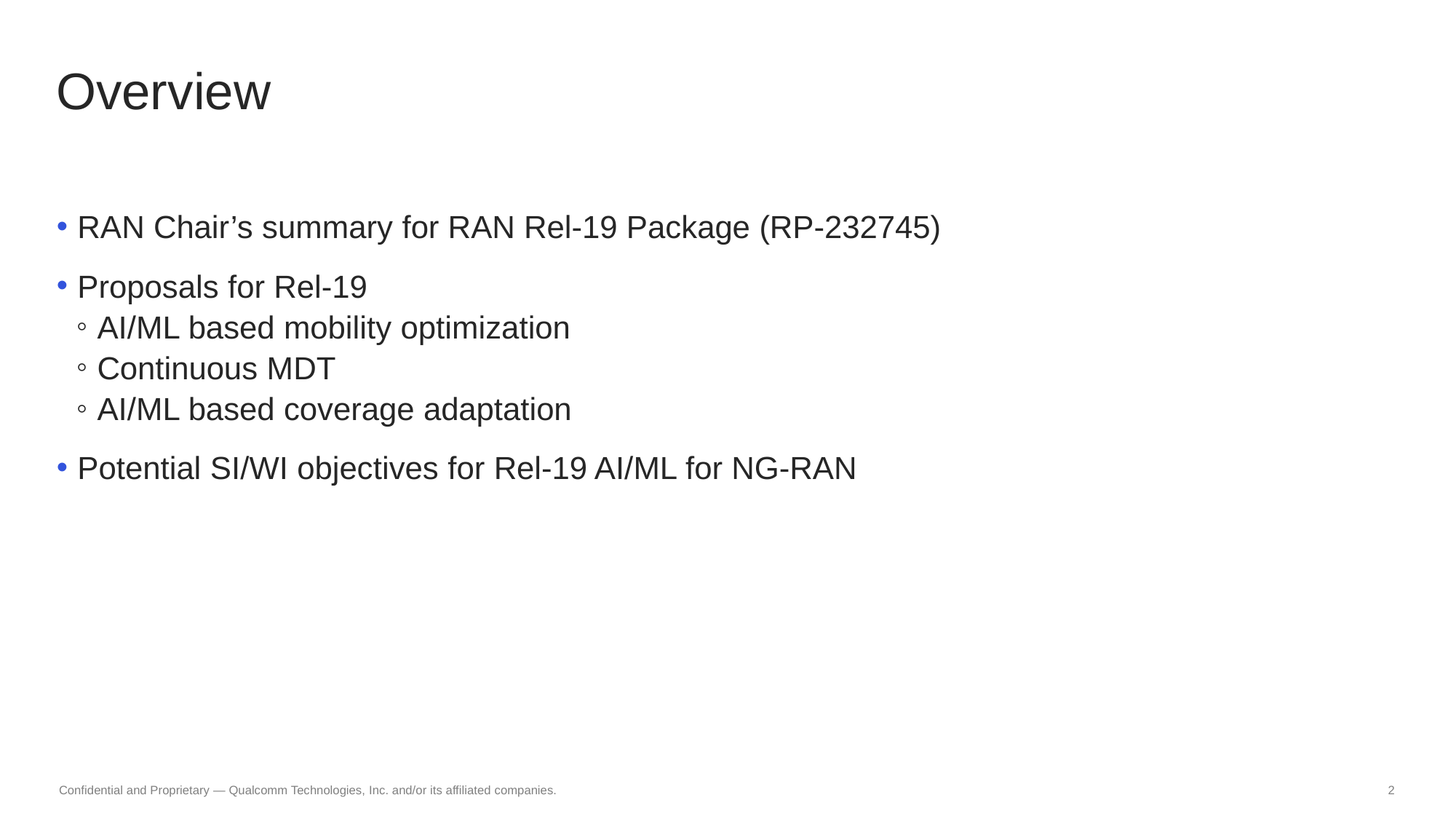

# Overview
RAN Chair’s summary for RAN Rel-19 Package (RP-232745)
Proposals for Rel-19
AI/ML based mobility optimization
Continuous MDT
AI/ML based coverage adaptation
Potential SI/WI objectives for Rel-19 AI/ML for NG-RAN
Confidential and Proprietary — Qualcomm Technologies, Inc. and/or its affiliated companies.